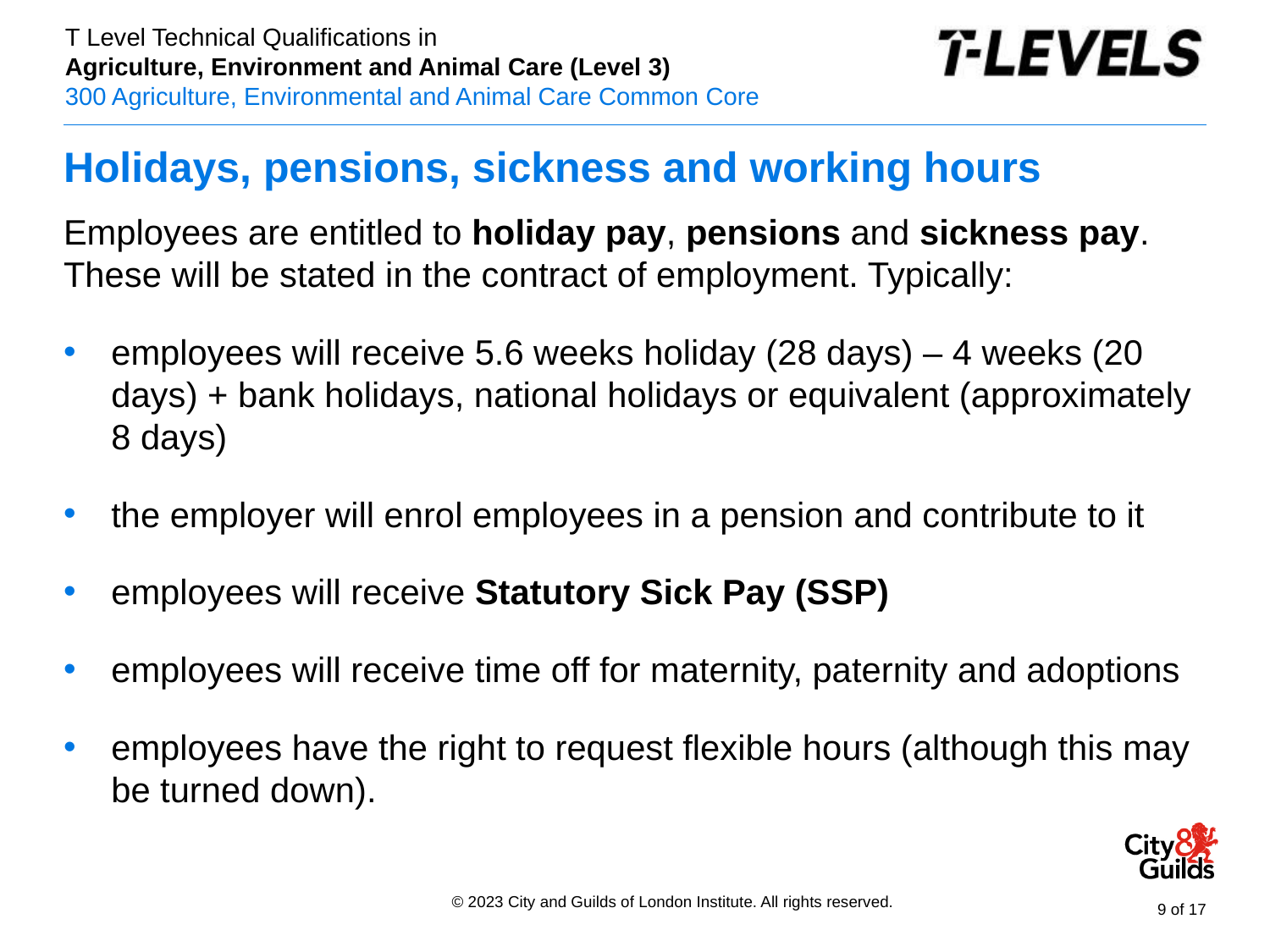

# Holidays, pensions, sickness and working hours
Employees are entitled to holiday pay, pensions and sickness pay. These will be stated in the contract of employment. Typically:
employees will receive 5.6 weeks holiday (28 days) – 4 weeks (20 days) + bank holidays, national holidays or equivalent (approximately 8 days)
the employer will enrol employees in a pension and contribute to it
employees will receive Statutory Sick Pay (SSP)
employees will receive time off for maternity, paternity and adoptions
employees have the right to request flexible hours (although this may be turned down).